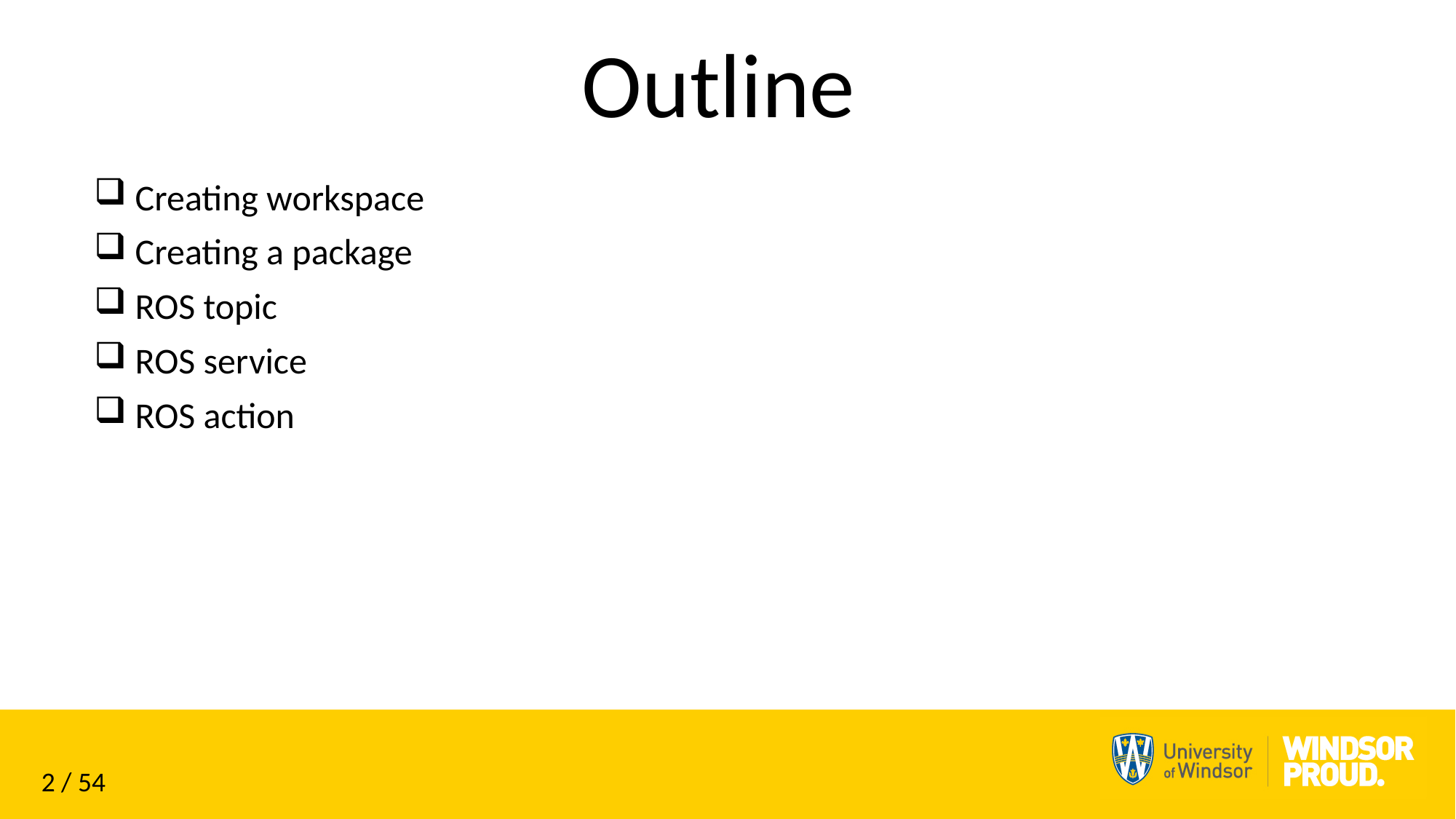

# Outline
Creating workspace
Creating a package
ROS topic
ROS service
ROS action

2